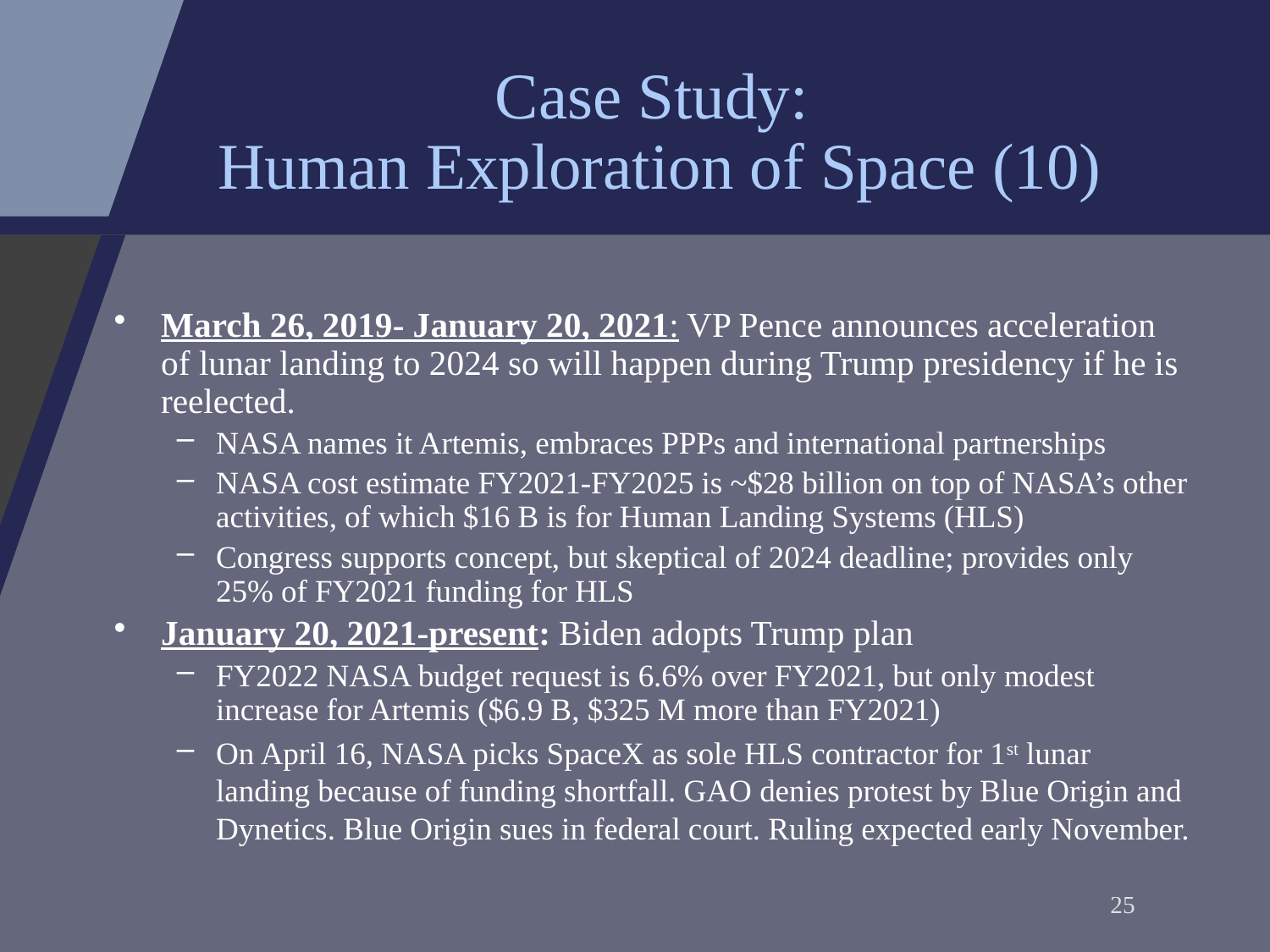

# Case Study: Human Exploration of Space (10)

March 26, 2019- January 20, 2021: VP Pence announces acceleration of lunar landing to 2024 so will happen during Trump presidency if he is reelected.
NASA names it Artemis, embraces PPPs and international partnerships
NASA cost estimate FY2021-FY2025 is ~$28 billion on top of NASA’s other activities, of which $16 B is for Human Landing Systems (HLS)
Congress supports concept, but skeptical of 2024 deadline; provides only 25% of FY2021 funding for HLS
January 20, 2021-present: Biden adopts Trump plan
FY2022 NASA budget request is 6.6% over FY2021, but only modest increase for Artemis ($6.9 B, $325 M more than FY2021)
On April 16, NASA picks SpaceX as sole HLS contractor for 1st lunar landing because of funding shortfall. GAO denies protest by Blue Origin and Dynetics. Blue Origin sues in federal court. Ruling expected early November.

25